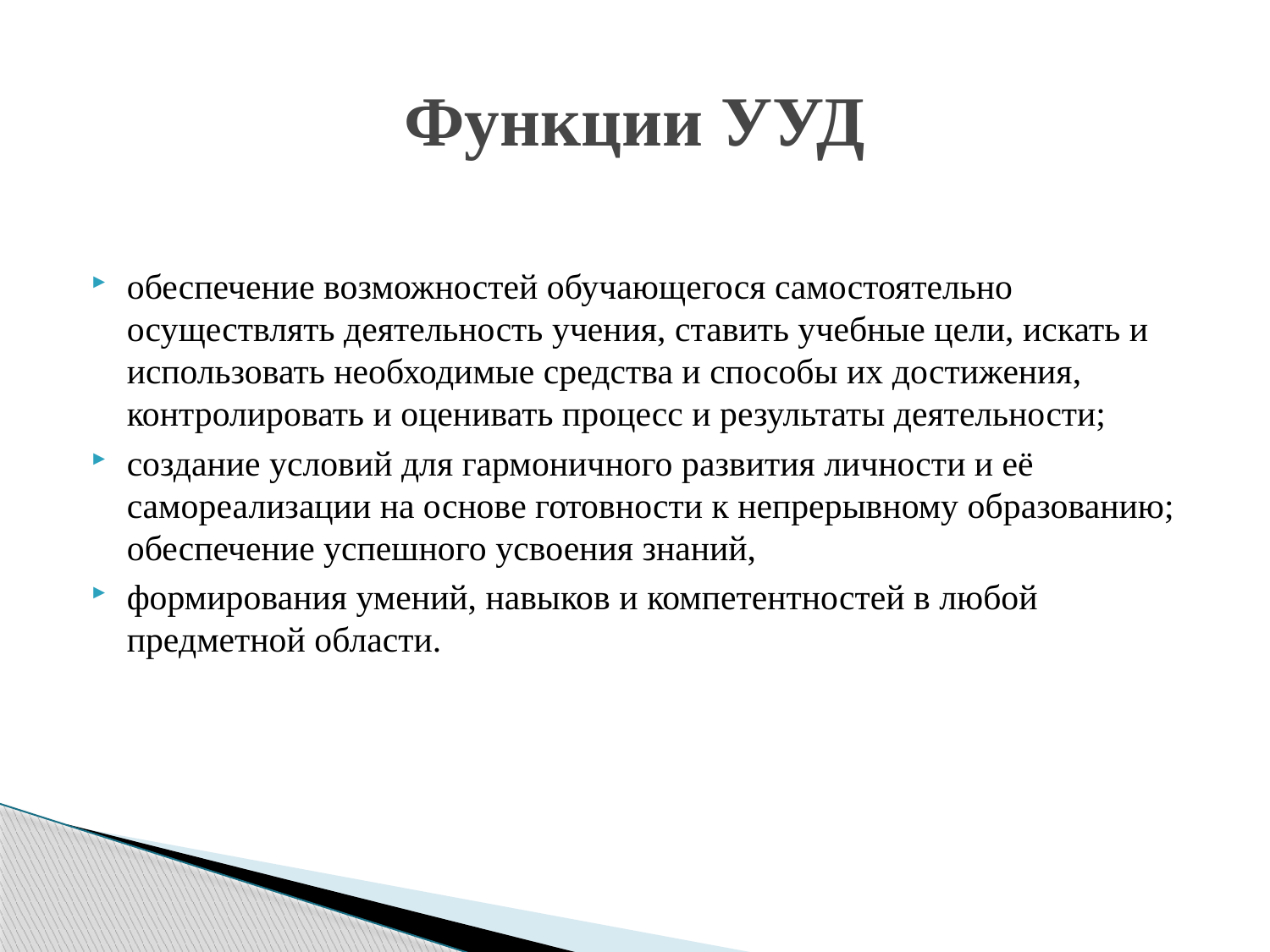

# Функции УУД
обеспечение возможностей обучающегося самостоятельно осуществлять деятельность учения, ставить учебные цели, искать и использовать необходимые средства и способы их достижения, контролировать и оценивать процесс и результаты деятельности;
создание условий для гармоничного развития личности и её самореализации на основе готовности к непрерывному образованию; обеспечение успешного усвоения знаний,
формирования умений, навыков и компетентностей в любой предметной области.